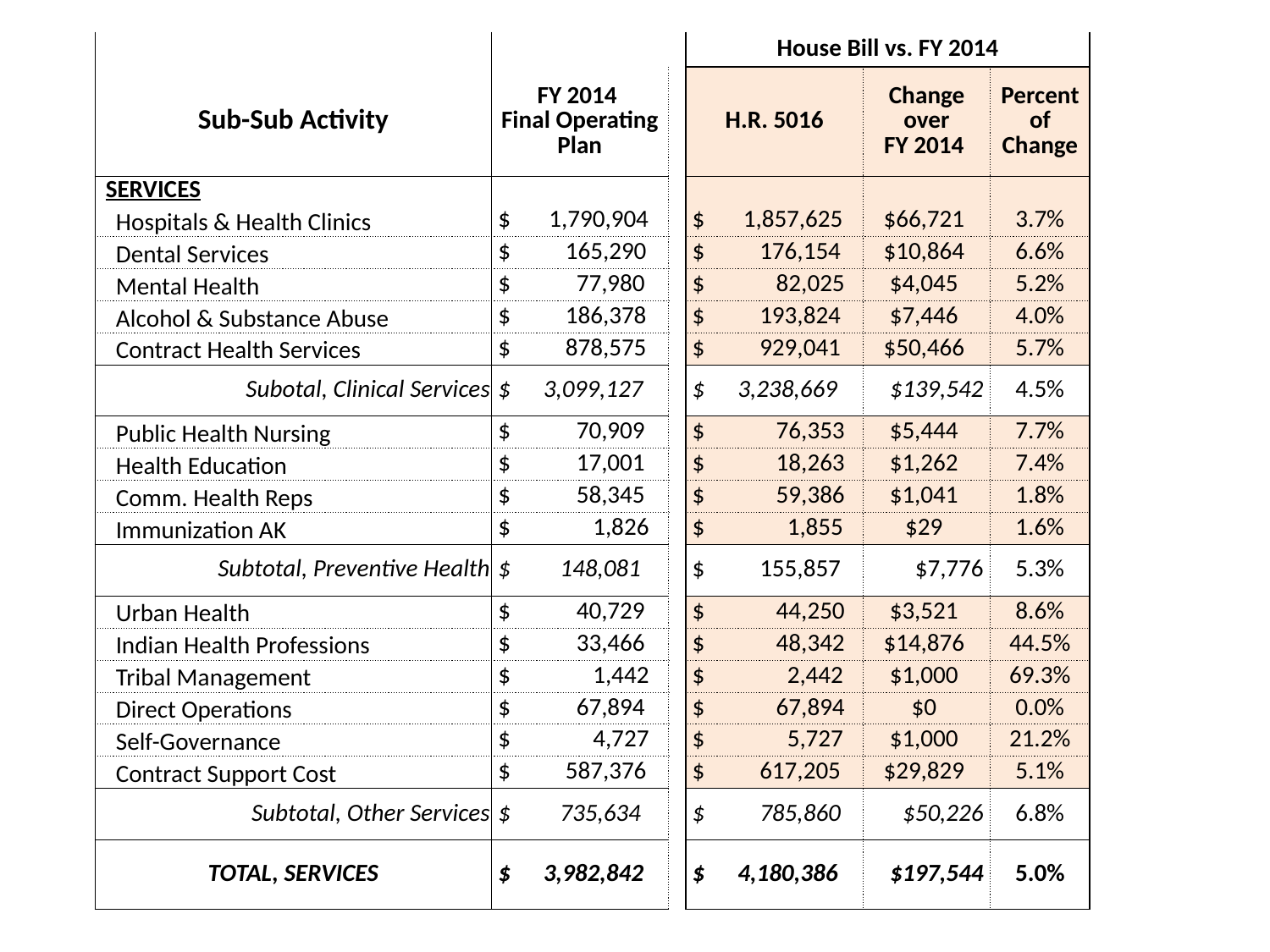

|  |  |  | House Bill vs. FY 2014 |  |  |
| --- | --- | --- | --- | --- | --- |
| Sub-Sub Activity | FY 2014 Final Operating Plan |  | H.R. 5016 | Change over FY 2014 | Percent of Change |
| SERVICES |  |  |  |  |  |
| Hospitals & Health Clinics | $ 1,790,904 |  | $ 1,857,625 | $66,721 | 3.7% |
| Dental Services | $ 165,290 |  | $ 176,154 | $10,864 | 6.6% |
| Mental Health | $ 77,980 |  | $ 82,025 | $4,045 | 5.2% |
| Alcohol & Substance Abuse | $ 186,378 |  | $ 193,824 | $7,446 | 4.0% |
| Contract Health Services | $ 878,575 |  | $ 929,041 | $50,466 | 5.7% |
| Subotal, Clinical Services | $ 3,099,127 |  | $ 3,238,669 | $139,542 | 4.5% |
| Public Health Nursing | $ 70,909 |  | $ 76,353 | $5,444 | 7.7% |
| Health Education | $ 17,001 |  | $ 18,263 | $1,262 | 7.4% |
| Comm. Health Reps | $ 58,345 |  | $ 59,386 | $1,041 | 1.8% |
| Immunization AK | $ 1,826 |  | $ 1,855 | $29 | 1.6% |
| Subtotal, Preventive Health | $ 148,081 |  | $ 155,857 | $7,776 | 5.3% |
| Urban Health | $ 40,729 |  | $ 44,250 | $3,521 | 8.6% |
| Indian Health Professions | $ 33,466 |  | $ 48,342 | $14,876 | 44.5% |
| Tribal Management | $ 1,442 |  | $ 2,442 | $1,000 | 69.3% |
| Direct Operations | $ 67,894 |  | $ 67,894 | $0 | 0.0% |
| Self-Governance | $ 4,727 |  | $ 5,727 | $1,000 | 21.2% |
| Contract Support Cost | $ 587,376 |  | $ 617,205 | $29,829 | 5.1% |
| Subtotal, Other Services | $ 735,634 |  | $ 785,860 | $50,226 | 6.8% |
| TOTAL, SERVICES | $ 3,982,842 |  | $ 4,180,386 | $197,544 | 5.0% |